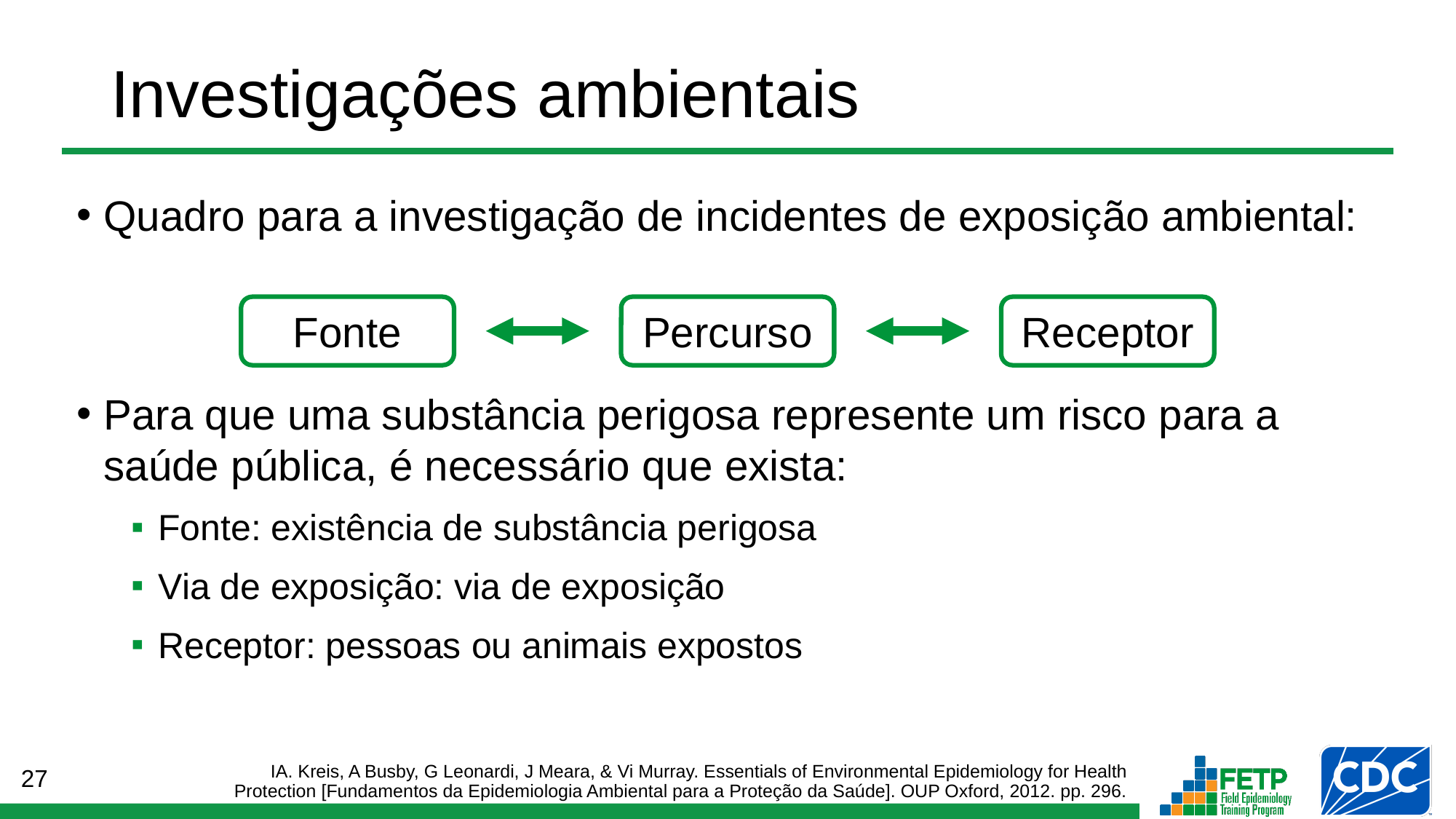

# Investigações ambientais
Quadro para a investigação de incidentes de exposição ambiental:

Para que uma substância perigosa represente um risco para a saúde pública, é necessário que exista:
Fonte: existência de substância perigosa
Via de exposição: via de exposição
Receptor: pessoas ou animais expostos

Fonte
Percurso
Receptor
IA. Kreis, A Busby, G Leonardi, J Meara, & Vi Murray. Essentials of Environmental Epidemiology for Health Protection [Fundamentos da Epidemiologia Ambiental para a Proteção da Saúde]. OUP Oxford, 2012. pp. 296.